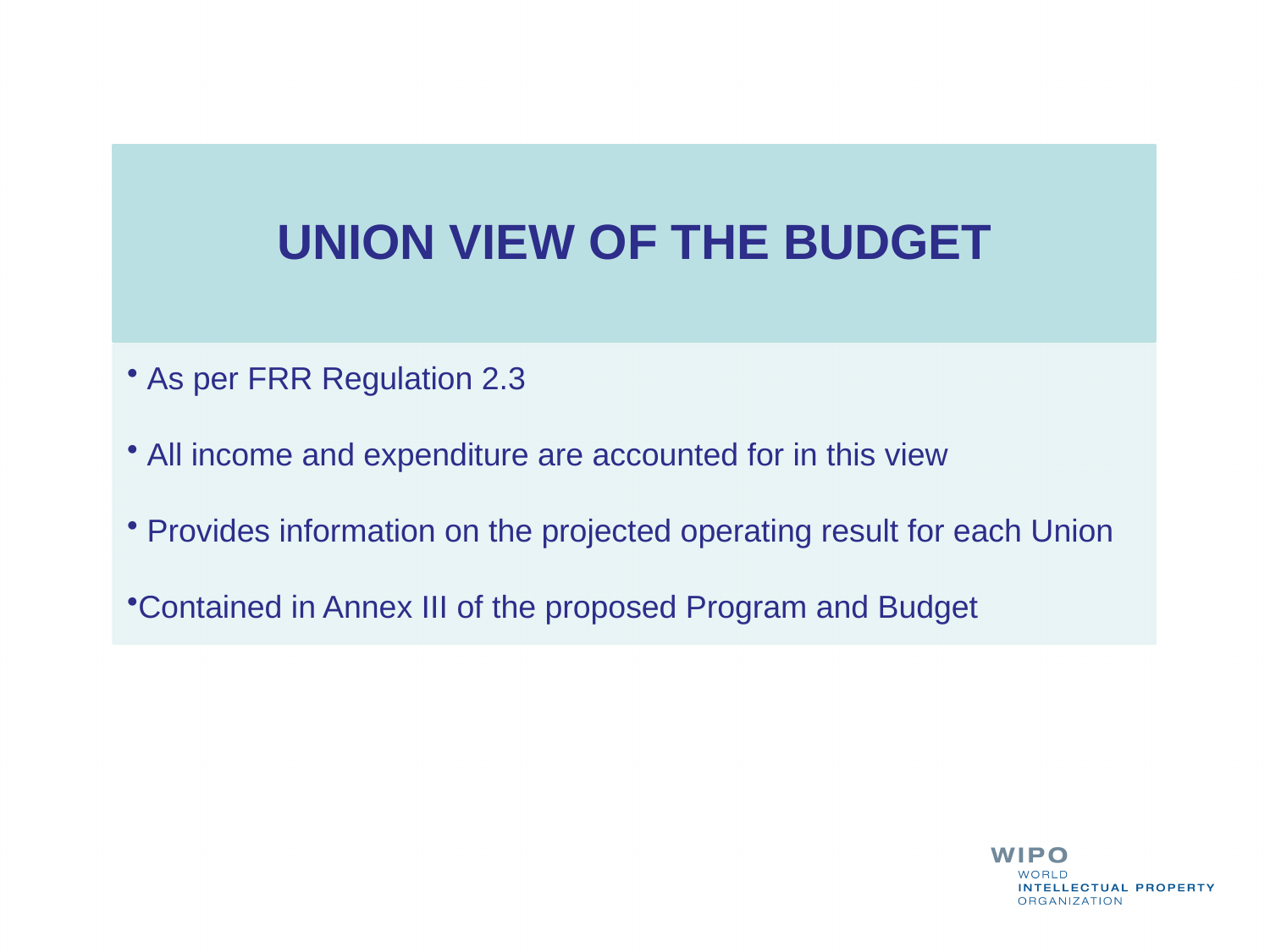

UNION VIEW OF THE BUDGET
 As per FRR Regulation 2.3

 All income and expenditure are accounted for in this view

 Provides information on the projected operating result for each Union

Contained in Annex III of the proposed Program and Budget